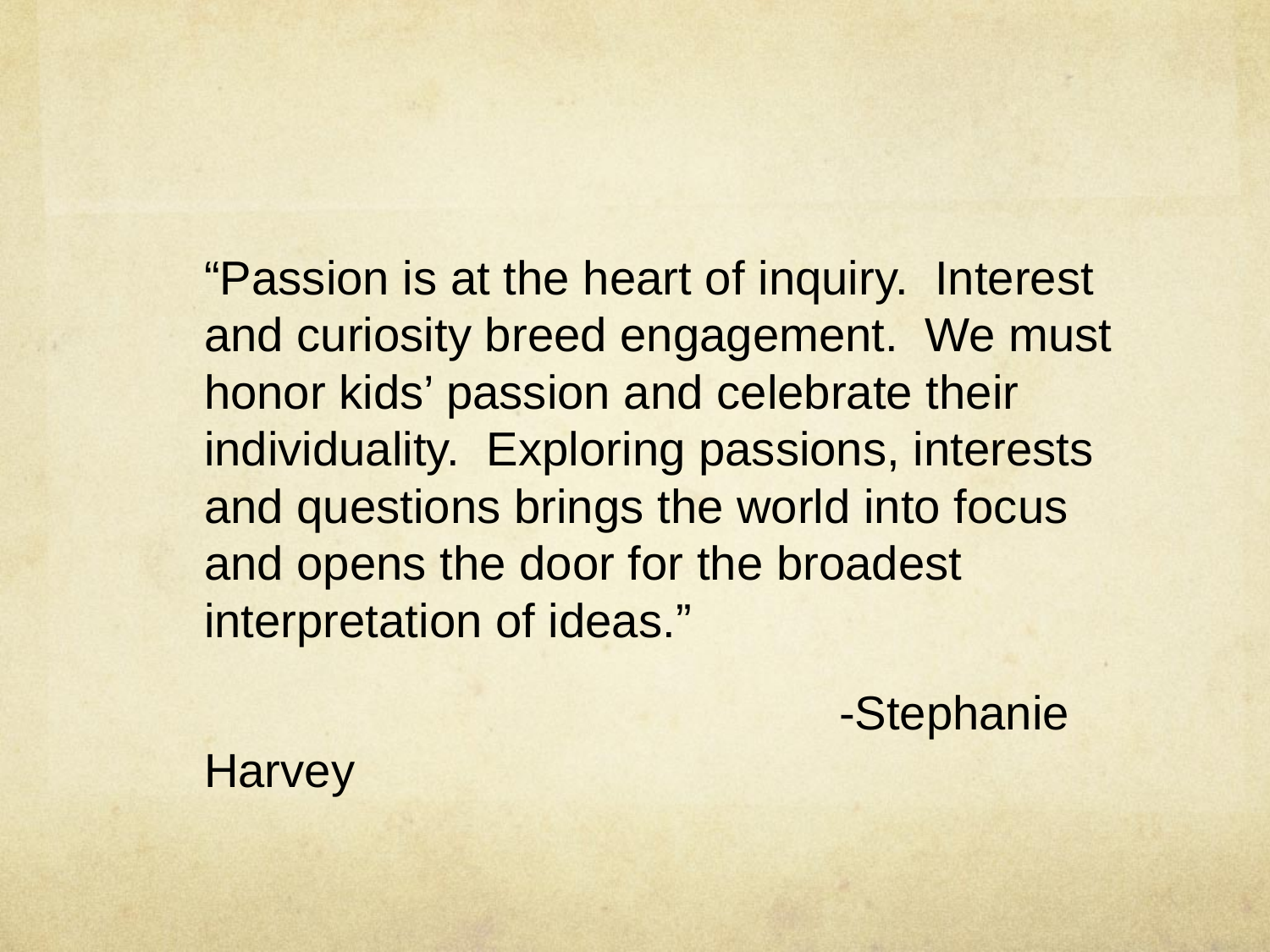

#
	“Passion is at the heart of inquiry.  Interest and curiosity breed engagement.  We must honor kids’ passion and celebrate their individuality.  Exploring passions, interests and questions brings the world into focus and opens the door for the broadest interpretation of ideas.”
						-Stephanie Harvey